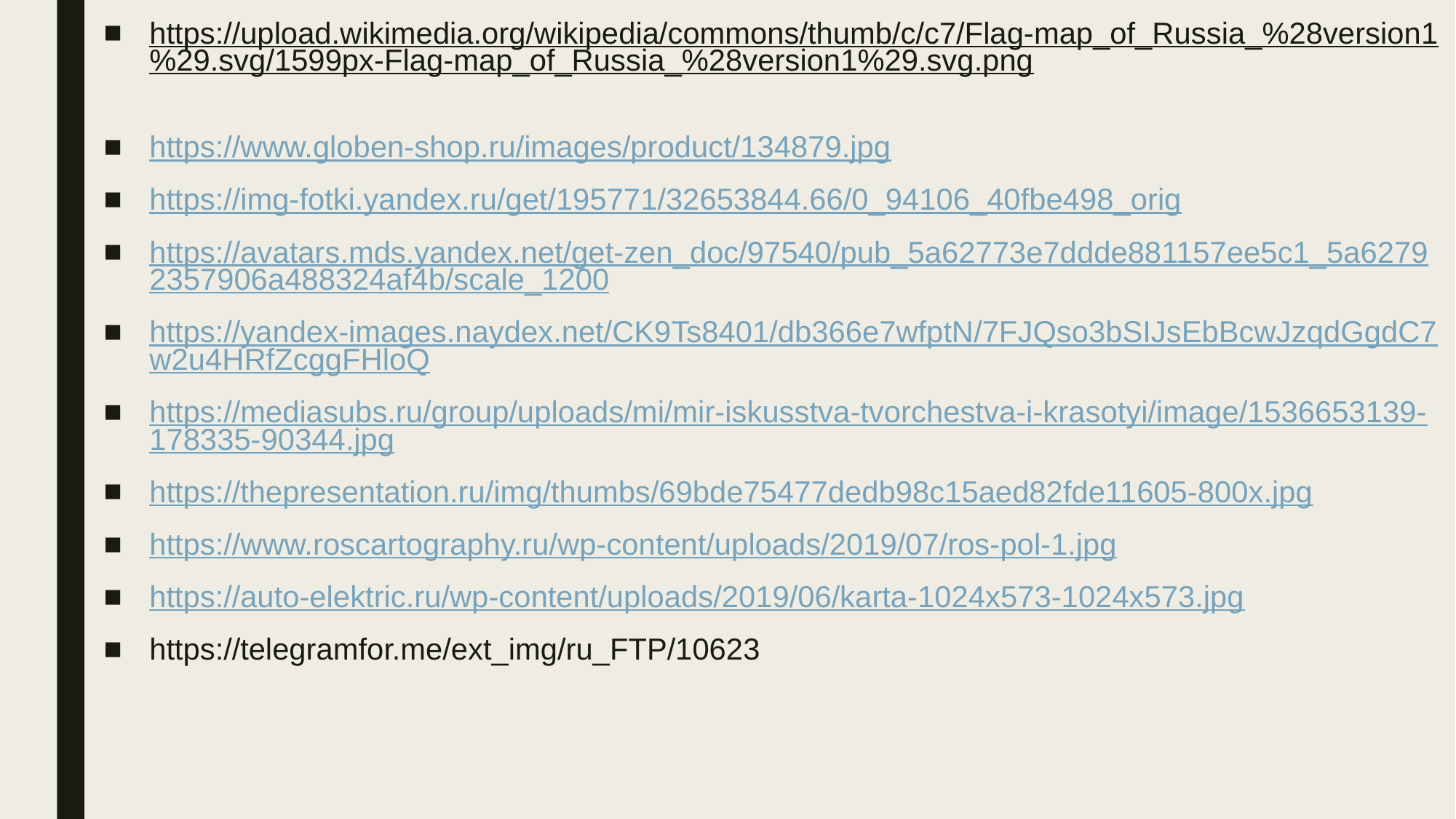

https://upload.wikimedia.org/wikipedia/commons/thumb/c/c7/Flag-map_of_Russia_%28version1%29.svg/1599px-Flag-map_of_Russia_%28version1%29.svg.png
https://www.globen-shop.ru/images/product/134879.jpg
https://img-fotki.yandex.ru/get/195771/32653844.66/0_94106_40fbe498_orig
https://avatars.mds.yandex.net/get-zen_doc/97540/pub_5a62773e7ddde881157ee5c1_5a62792357906a488324af4b/scale_1200
https://yandex-images.naydex.net/CK9Ts8401/db366e7wfptN/7FJQso3bSIJsEbBcwJzqdGgdC7w2u4HRfZcggFHloQ
https://mediasubs.ru/group/uploads/mi/mir-iskusstva-tvorchestva-i-krasotyi/image/1536653139-178335-90344.jpg
https://thepresentation.ru/img/thumbs/69bde75477dedb98c15aed82fde11605-800x.jpg
https://www.roscartography.ru/wp-content/uploads/2019/07/ros-pol-1.jpg
https://auto-elektric.ru/wp-content/uploads/2019/06/karta-1024x573-1024x573.jpg
https://telegramfor.me/ext_img/ru_FTP/10623